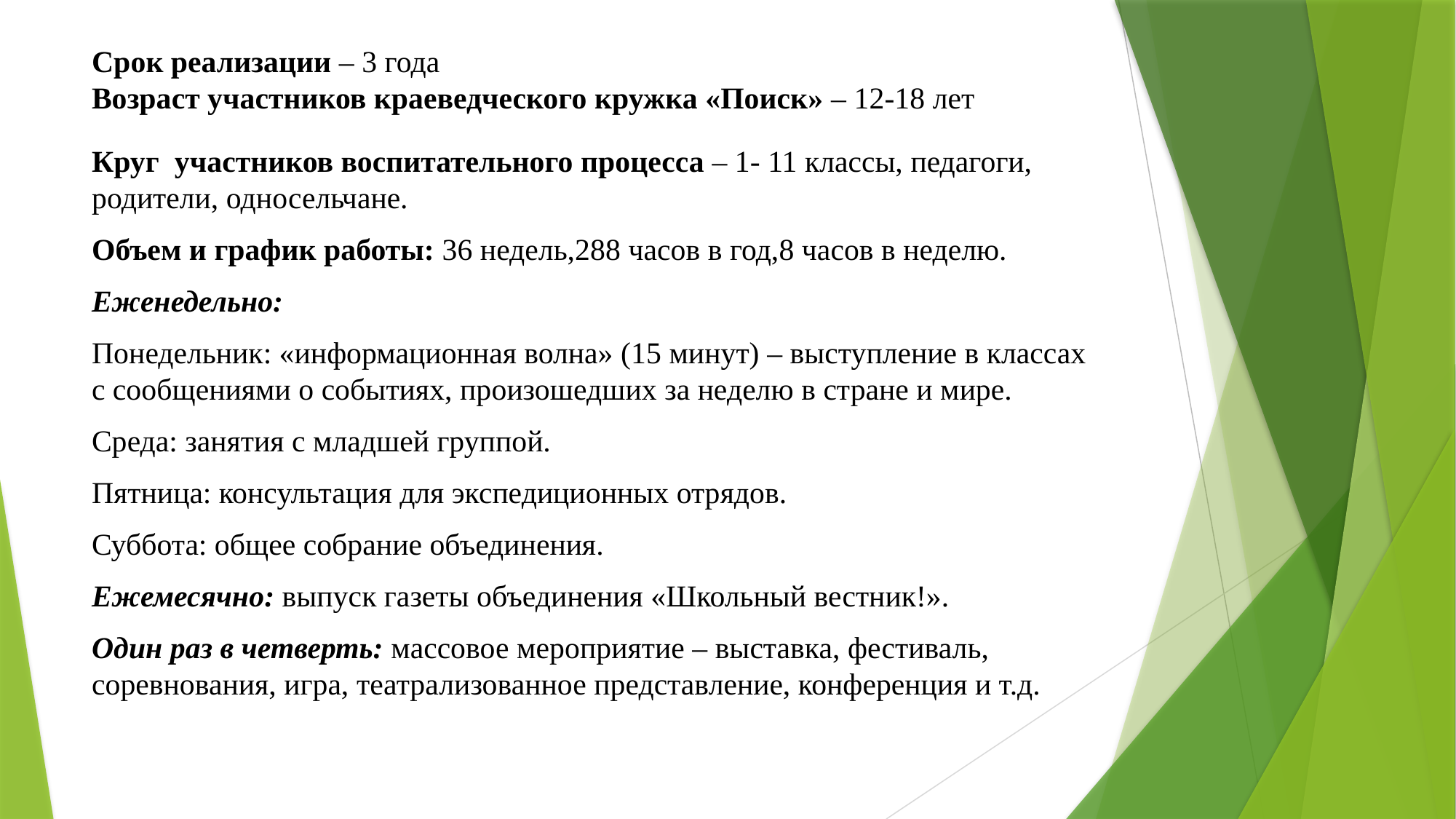

# Срок реализации – 3 года Возраст участников краеведческого кружка «Поиск» – 12-18 лет
Круг  участников воспитательного процесса – 1- 11 классы, педагоги, родители, односельчане.
Объем и график работы: 36 недель,288 часов в год,8 часов в неделю.
Еженедельно:
Понедельник: «информационная волна» (15 минут) – выступление в классах с сообщениями о событиях, произошедших за неделю в стране и мире.
Среда: занятия с младшей группой.
Пятница: консультация для экспедиционных отрядов.
Суббота: общее собрание объединения.
Ежемесячно: выпуск газеты объединения «Школьный вестник!».
Один раз в четверть: массовое мероприятие – выставка, фестиваль, соревнования, игра, театрализованное представление, конференция и т.д.